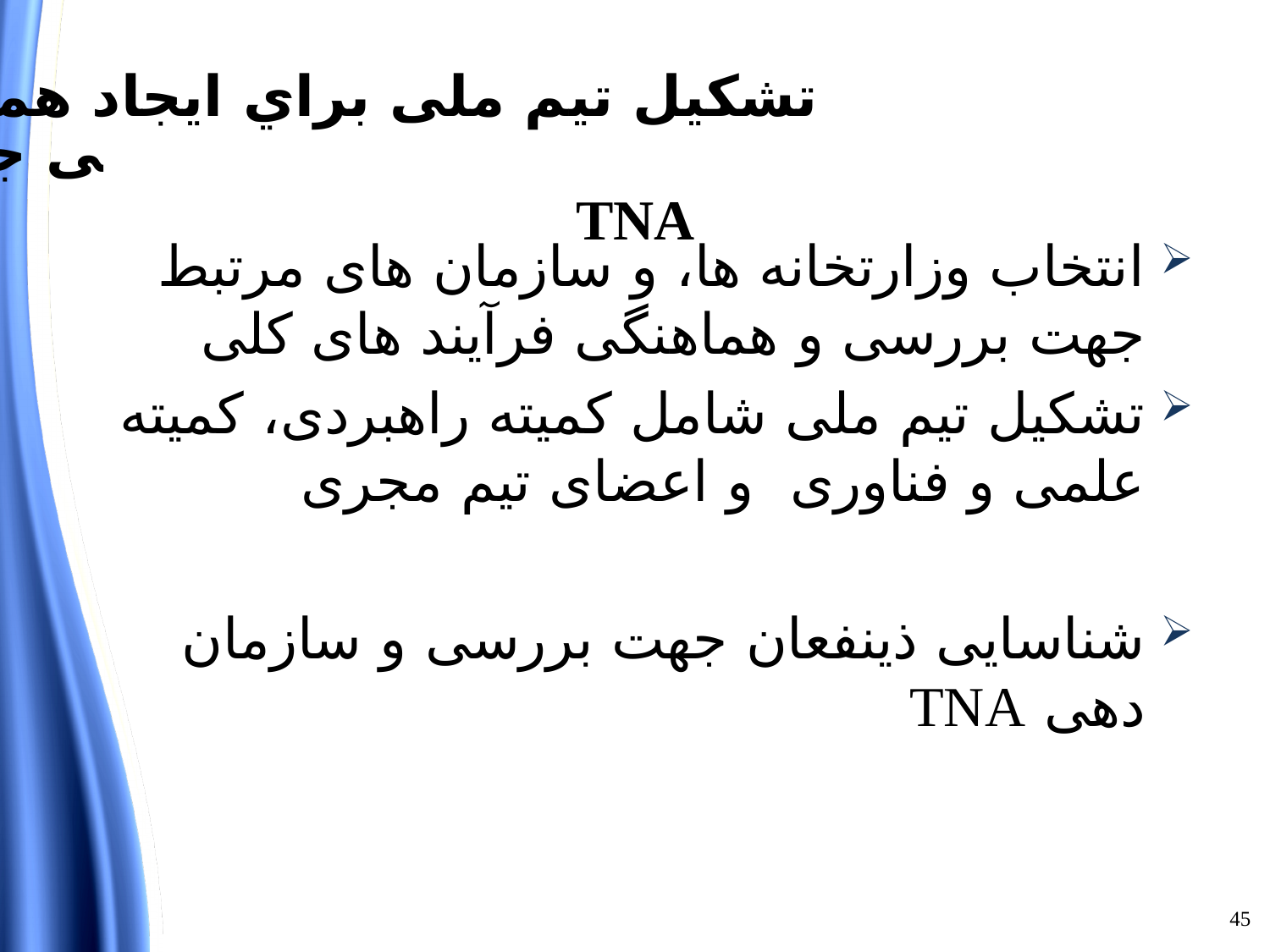

# 1-1-	تشکیل تیم ملی براي ایجاد هماهنگی جهت تهیه TNA
انتخاب وزارتخانه ها، و سازمان های مرتبط جهت بررسی و هماهنگی فرآیند های کلی
تشکیل تیم ملی شامل کمیته راهبردی، کمیته علمی و فناوری  و اعضای تیم مجری

شناسایی ذینفعان جهت بررسی و سازمان دهی TNA

45